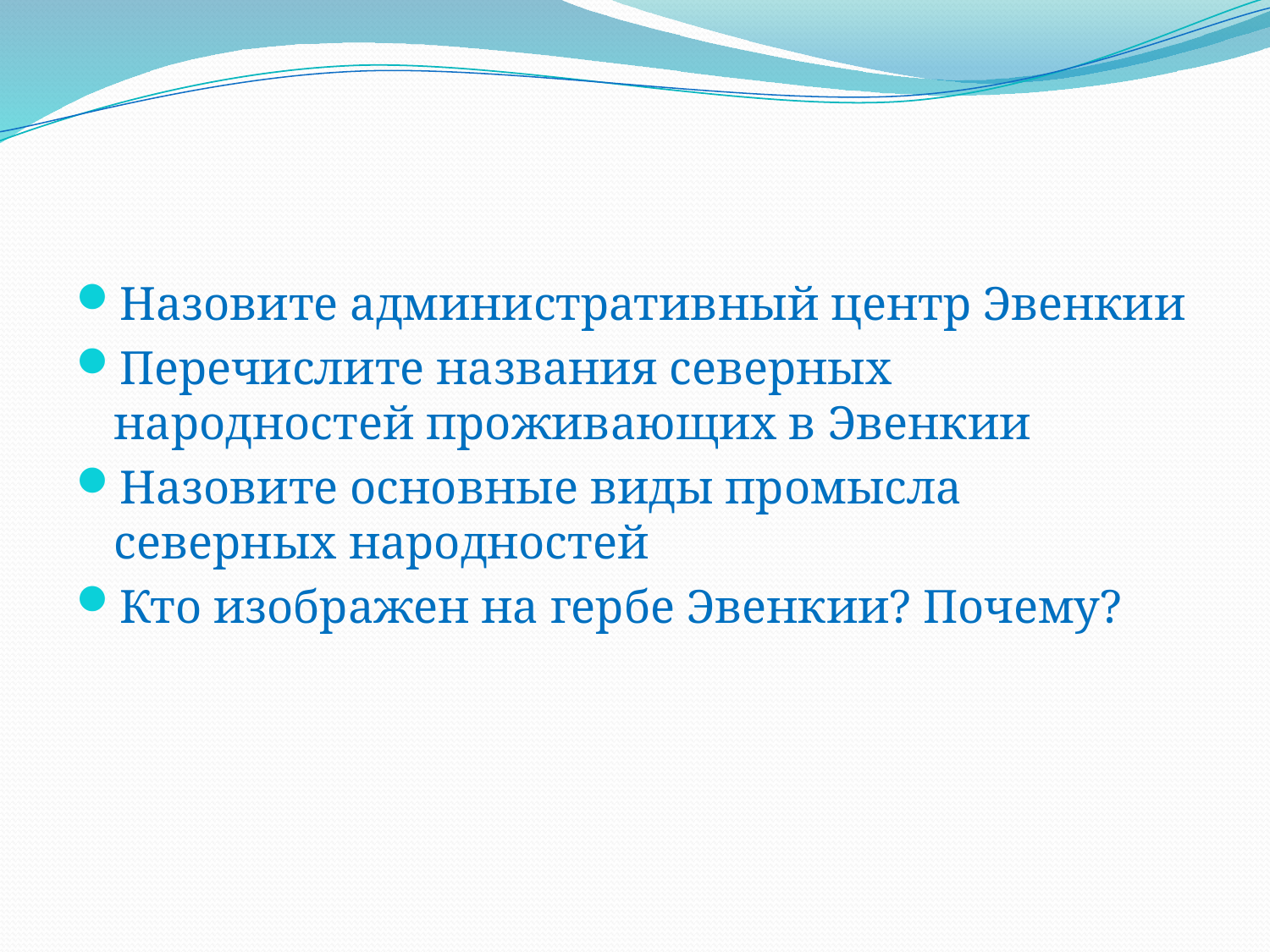

#
Назовите административный центр Эвенкии
Перечислите названия северных народностей проживающих в Эвенкии
Назовите основные виды промысла северных народностей
Кто изображен на гербе Эвенкии? Почему?